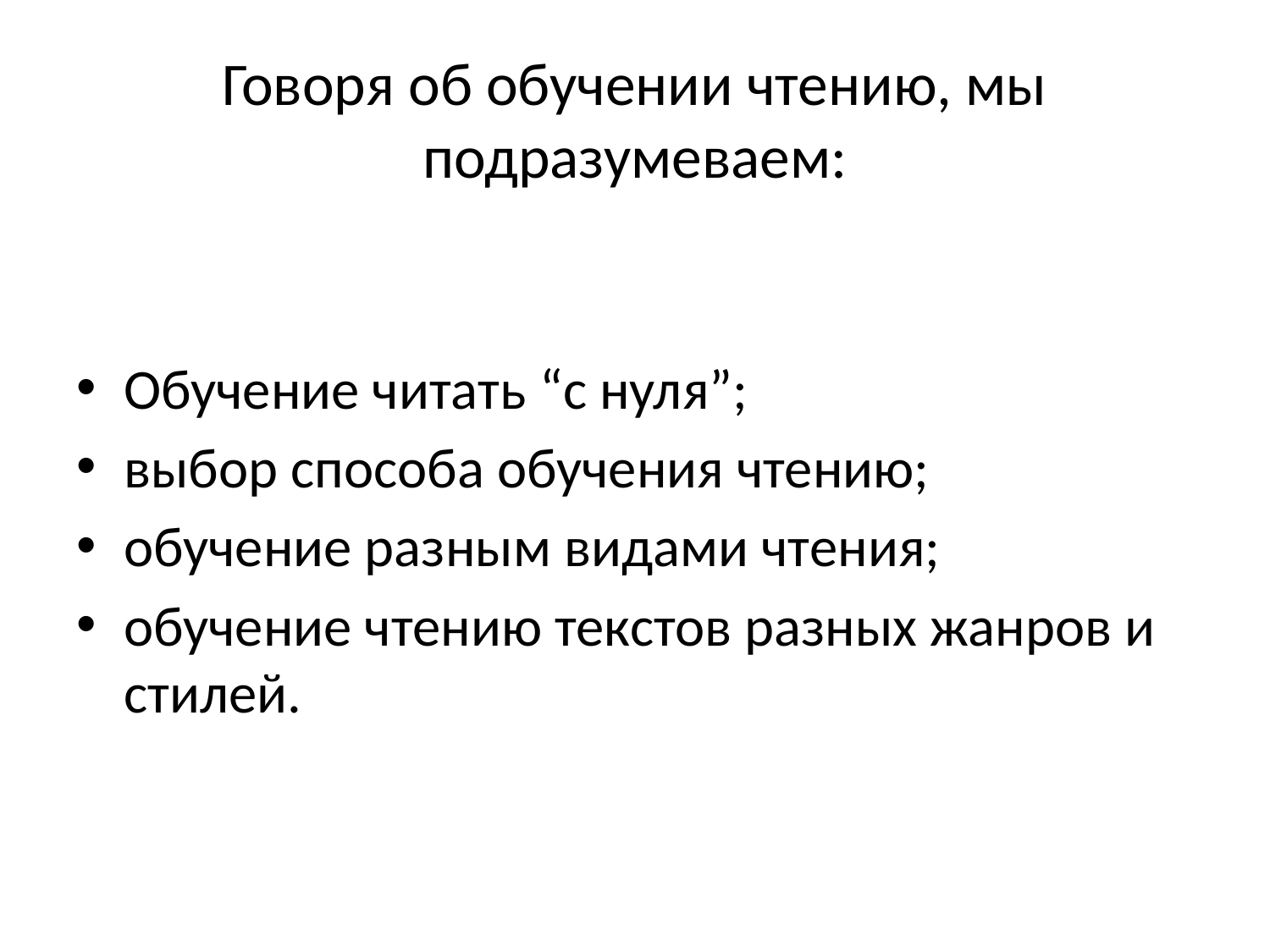

# Говоря об обучении чтению, мы подразумеваем:
Обучение читать “с нуля”;
выбор способа обучения чтению;
обучение разным видами чтения;
обучение чтению текстов разных жанров и стилей.